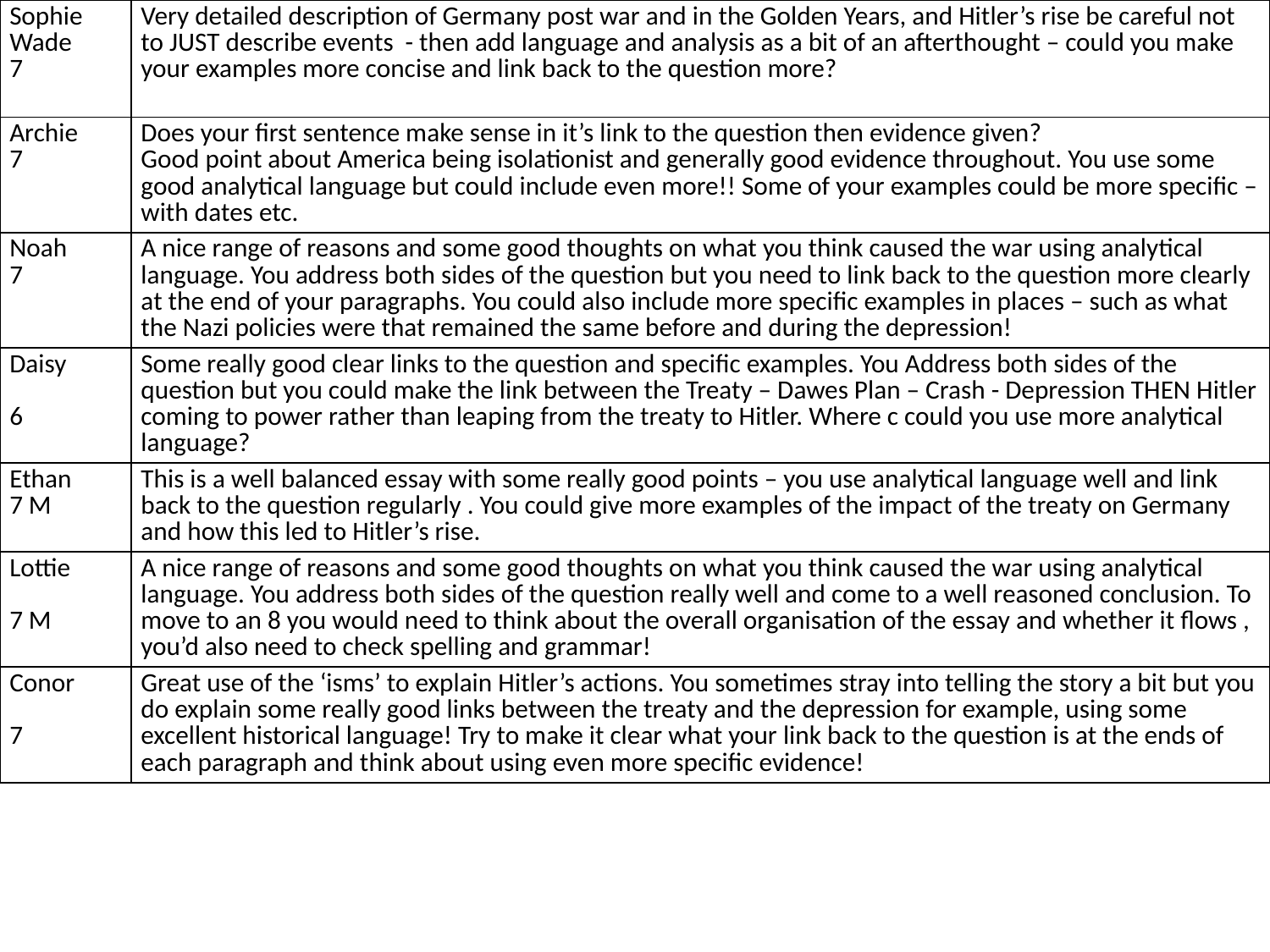

| Sophie Wade 7 | Very detailed description of Germany post war and in the Golden Years, and Hitler’s rise be careful not to JUST describe events - then add language and analysis as a bit of an afterthought – could you make your examples more concise and link back to the question more? |
| --- | --- |
| Archie 7 | Does your first sentence make sense in it’s link to the question then evidence given? Good point about America being isolationist and generally good evidence throughout. You use some good analytical language but could include even more!! Some of your examples could be more specific – with dates etc. |
| Noah 7 | A nice range of reasons and some good thoughts on what you think caused the war using analytical language. You address both sides of the question but you need to link back to the question more clearly at the end of your paragraphs. You could also include more specific examples in places – such as what the Nazi policies were that remained the same before and during the depression! |
| Daisy 6 | Some really good clear links to the question and specific examples. You Address both sides of the question but you could make the link between the Treaty – Dawes Plan – Crash - Depression THEN Hitler coming to power rather than leaping from the treaty to Hitler. Where c could you use more analytical language? |
| Ethan 7 M | This is a well balanced essay with some really good points – you use analytical language well and link back to the question regularly . You could give more examples of the impact of the treaty on Germany and how this led to Hitler’s rise. |
| Lottie 7 M | A nice range of reasons and some good thoughts on what you think caused the war using analytical language. You address both sides of the question really well and come to a well reasoned conclusion. To move to an 8 you would need to think about the overall organisation of the essay and whether it flows , you’d also need to check spelling and grammar! |
| Conor 7 | Great use of the ‘isms’ to explain Hitler’s actions. You sometimes stray into telling the story a bit but you do explain some really good links between the treaty and the depression for example, using some excellent historical language! Try to make it clear what your link back to the question is at the ends of each paragraph and think about using even more specific evidence! |